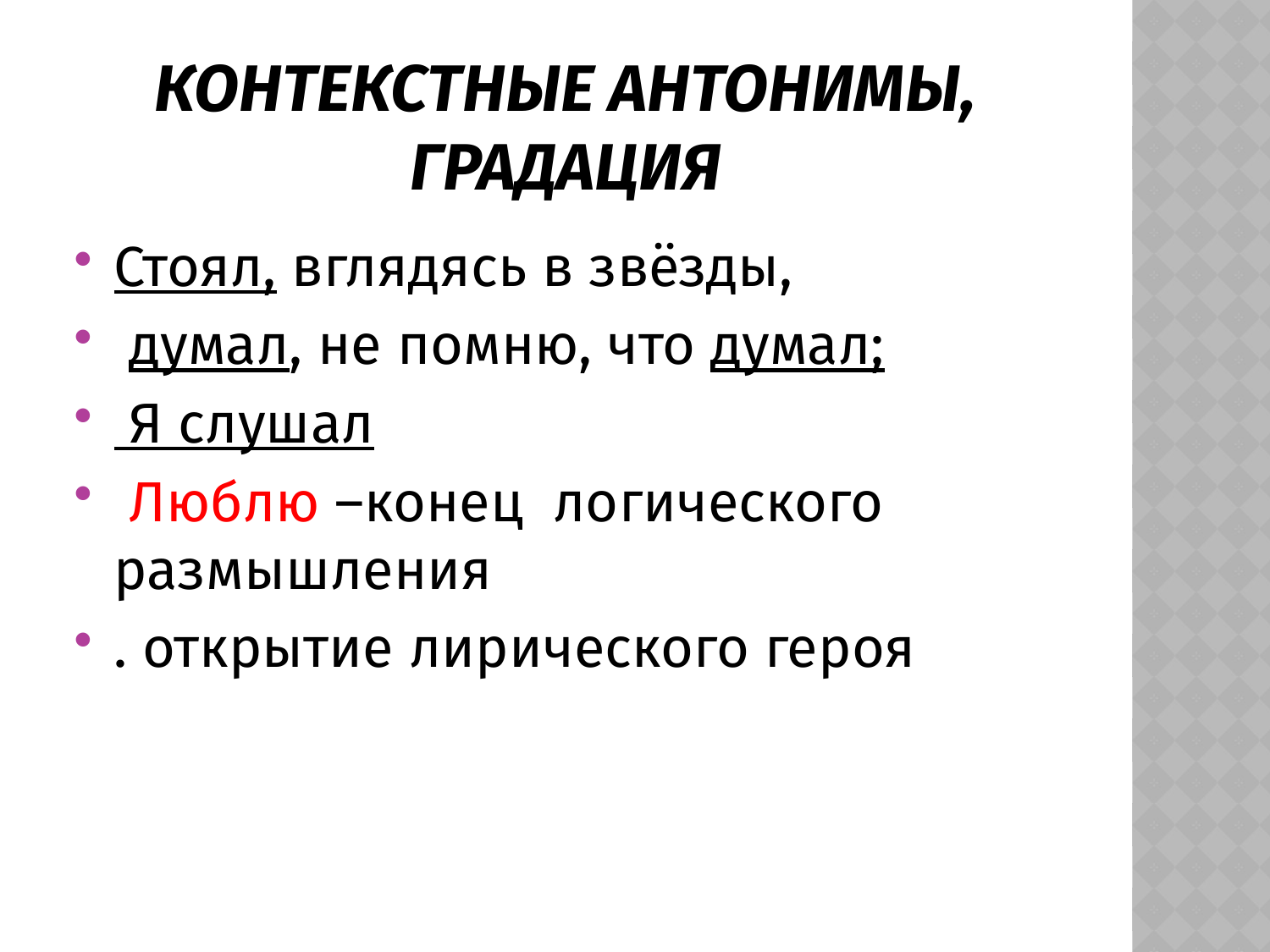

# Контекстные антонимы, градация
Стоял, вглядясь в звёзды,
 думал, не помню, что думал;
 Я слушал
 Люблю –конец  логического размышления
. открытие лирического героя